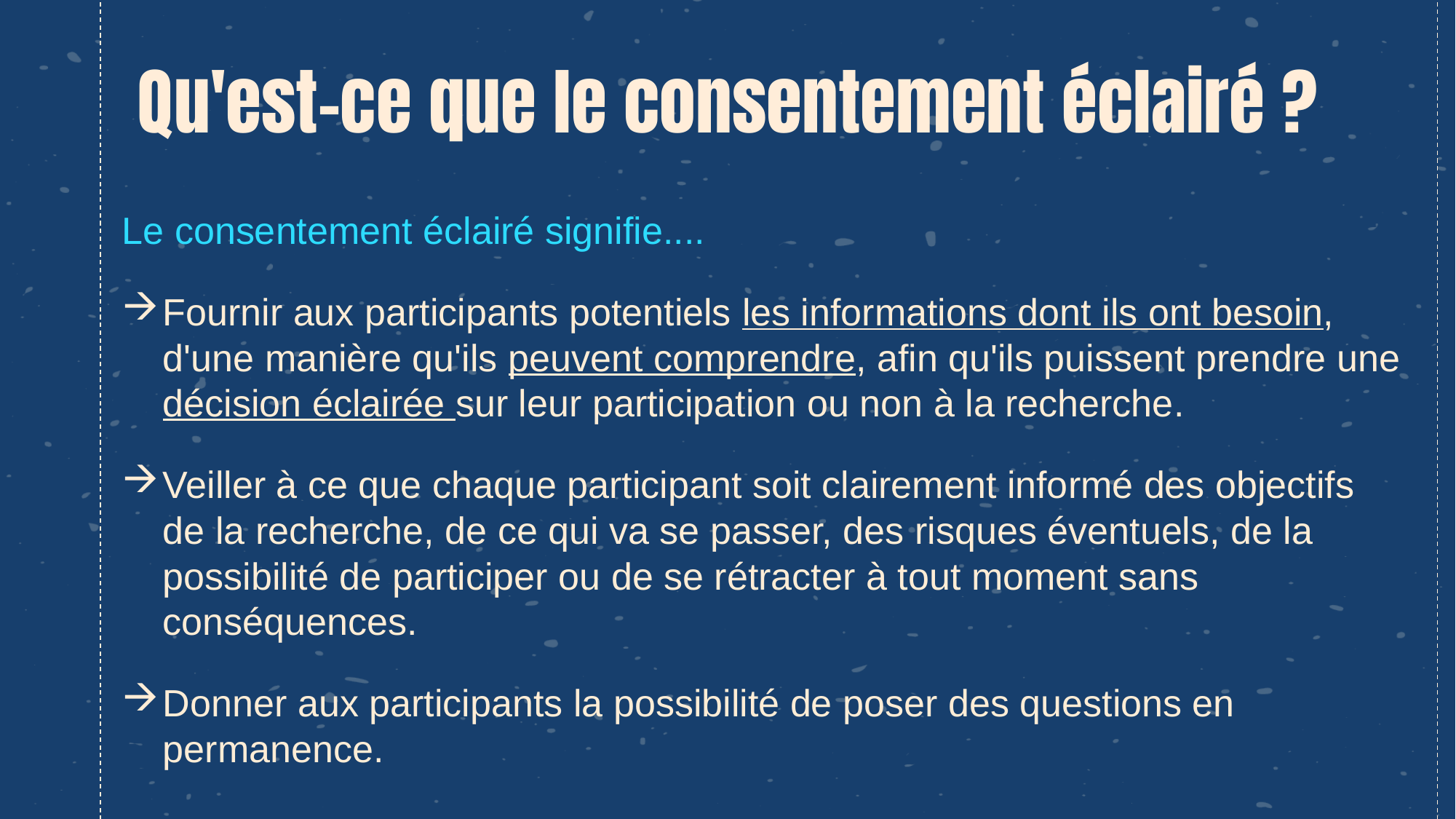

# Qu'est-ce que le consentement éclairé ?
Le consentement éclairé signifie....
Fournir aux participants potentiels les informations dont ils ont besoin, d'une manière qu'ils peuvent comprendre, afin qu'ils puissent prendre une décision éclairée sur leur participation ou non à la recherche.
Veiller à ce que chaque participant soit clairement informé des objectifs de la recherche, de ce qui va se passer, des risques éventuels, de la possibilité de participer ou de se rétracter à tout moment sans conséquences.
Donner aux participants la possibilité de poser des questions en permanence.